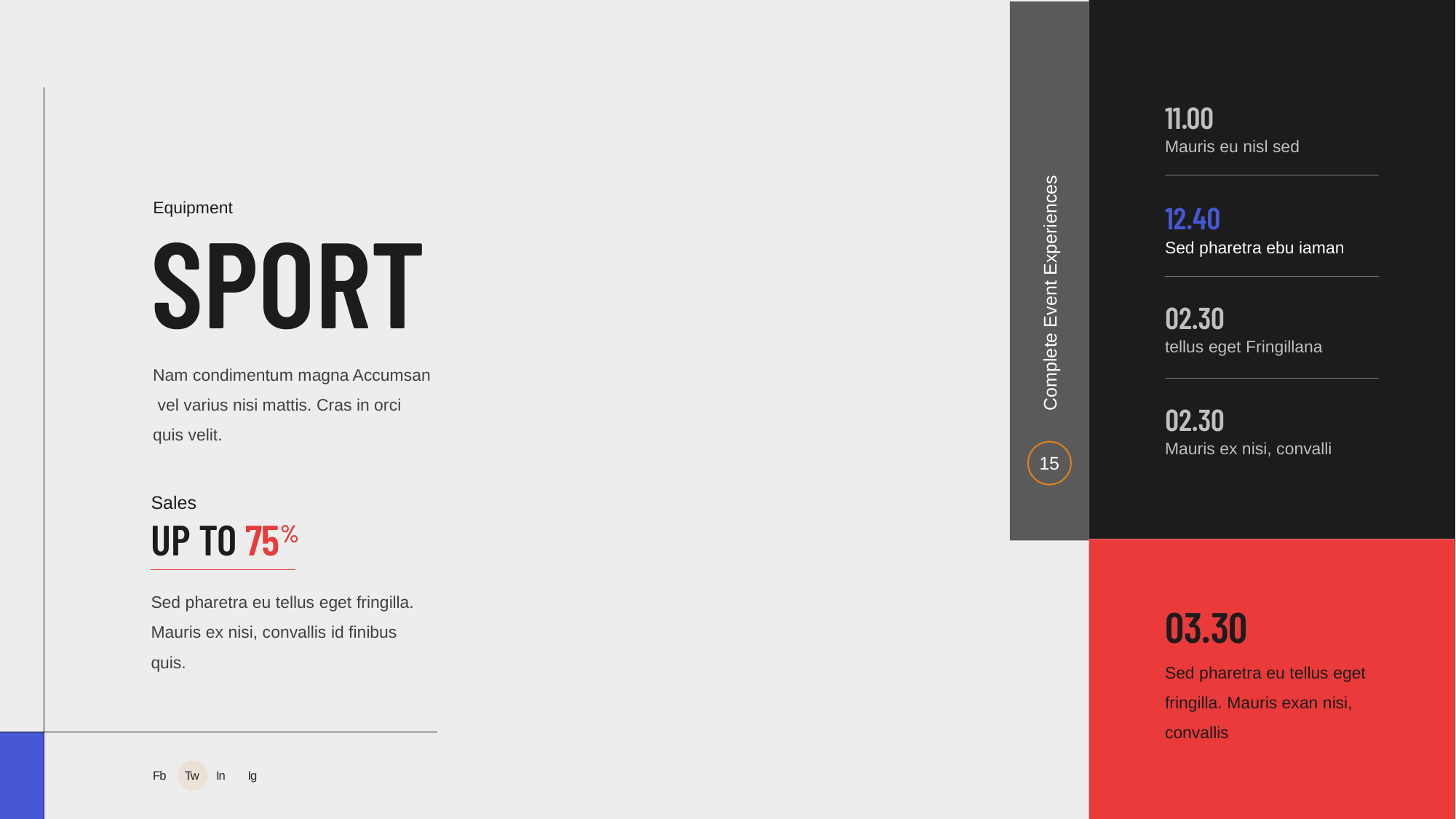

11.00
Mauris eu nisl sed
Equipment
12.40
SPORT
Complete Event Experiences
Sed pharetra ebu iaman
02.30
tellus eget Fringillana
Nam condimentum magna Accumsan  vel varius nisi mattis. Cras in orci quis velit.
02.30
Mauris ex nisi, convalli

15
Sales
UP TO 75%
Sed pharetra eu tellus eget fringilla. Mauris ex nisi, convallis id finibus quis.
03.30
Sed pharetra eu tellus eget fringilla. Mauris exan nisi, convallis

Fb
Tw
In
Ig